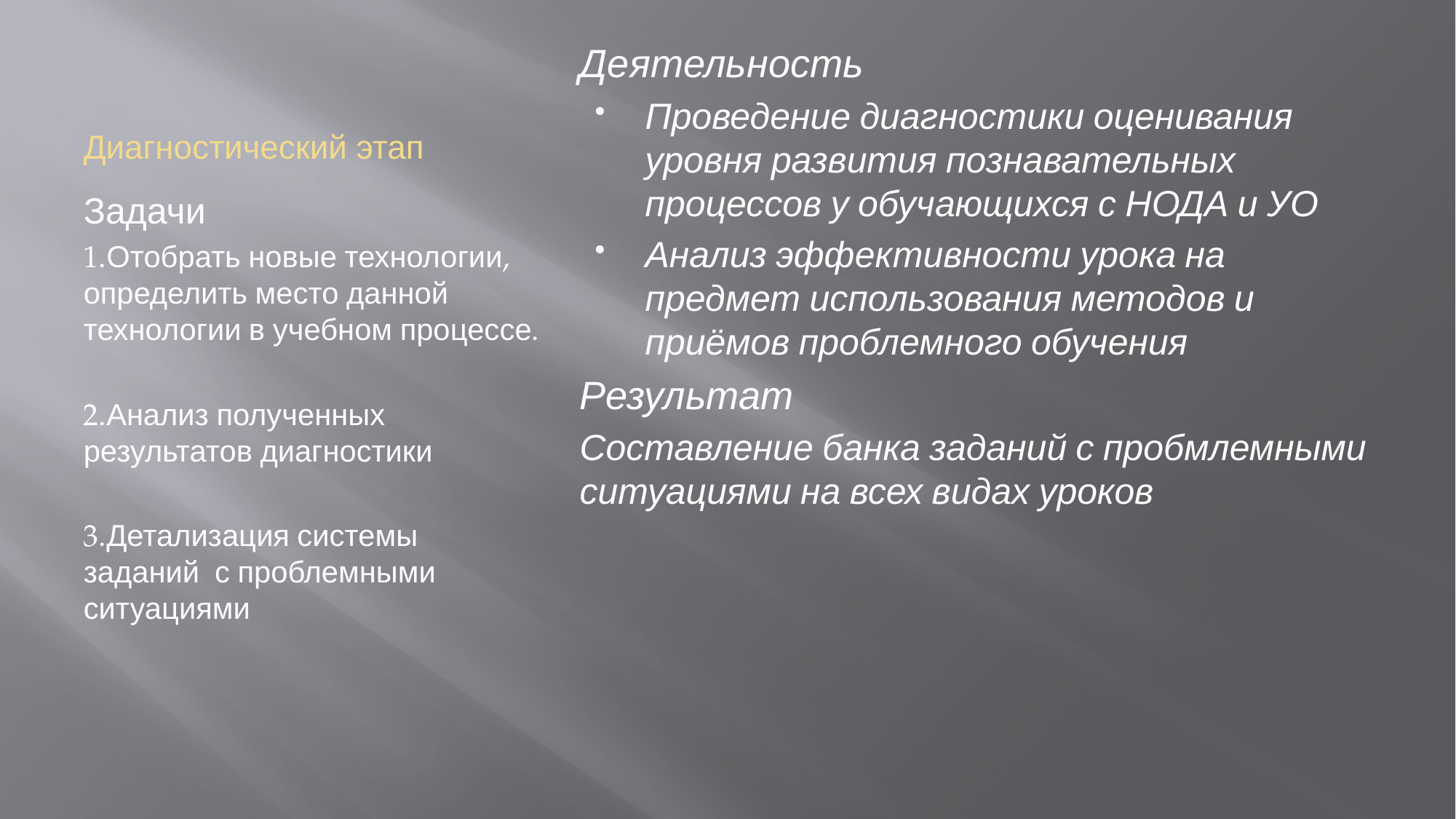

# Диагностический этап
Деятельность
Проведение диагностики оценивания уровня развития познавательных процессов у обучающихся с НОДА и УО
Анализ эффективности урока на предмет использования методов и приёмов проблемного обучения
Результат
Составление банка заданий с пробмлемными ситуациями на всех видах уроков
Задачи
1.Отобрать новые технологии, определить место данной технологии в учебном процессе.

2.Анализ полученных результатов диагностики

3.Детализация системы заданий  с проблемными ситуациями